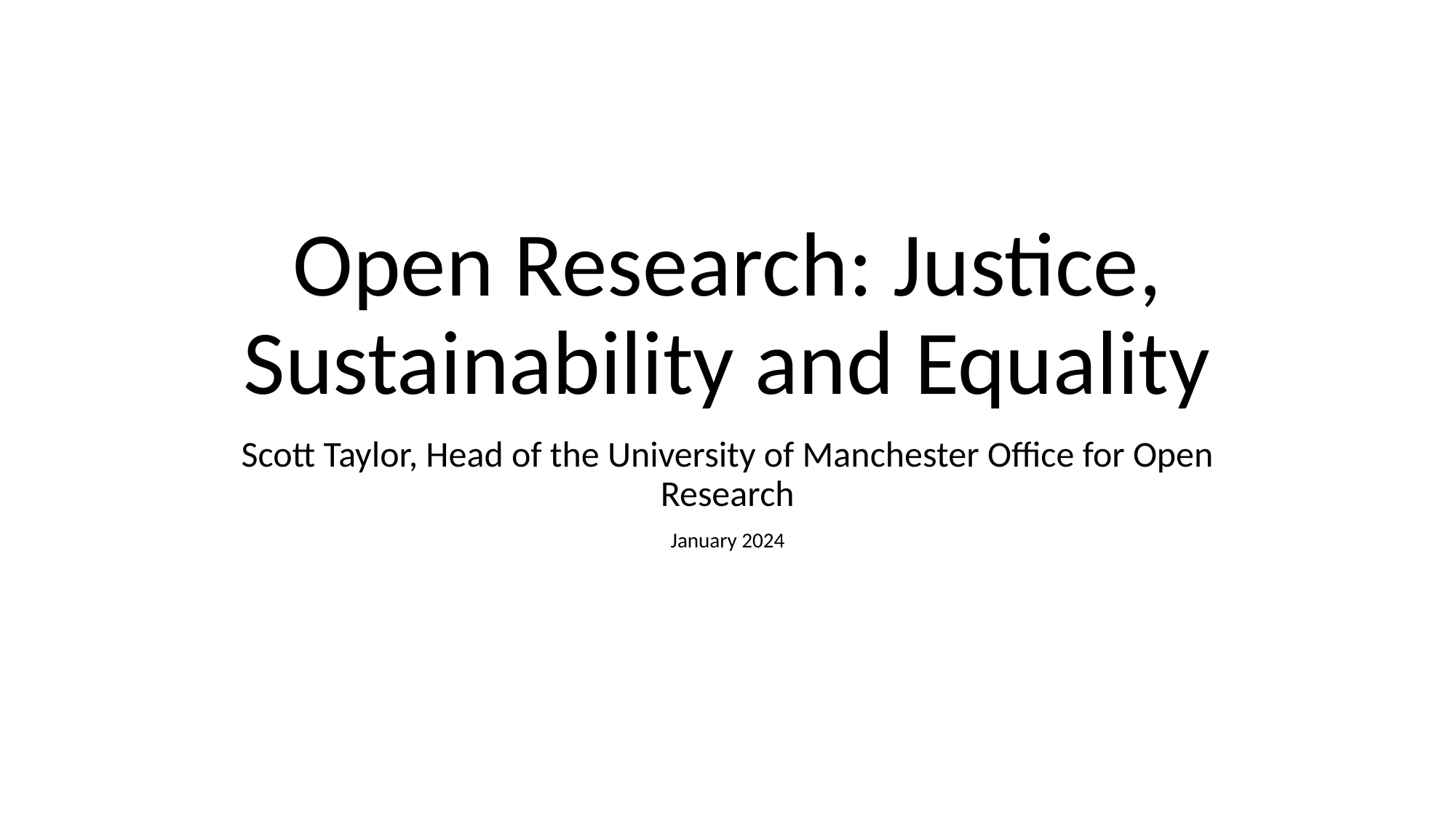

# Open Research: Justice, Sustainability and Equality
Scott Taylor, Head of the University of Manchester Office for Open Research
January 2024